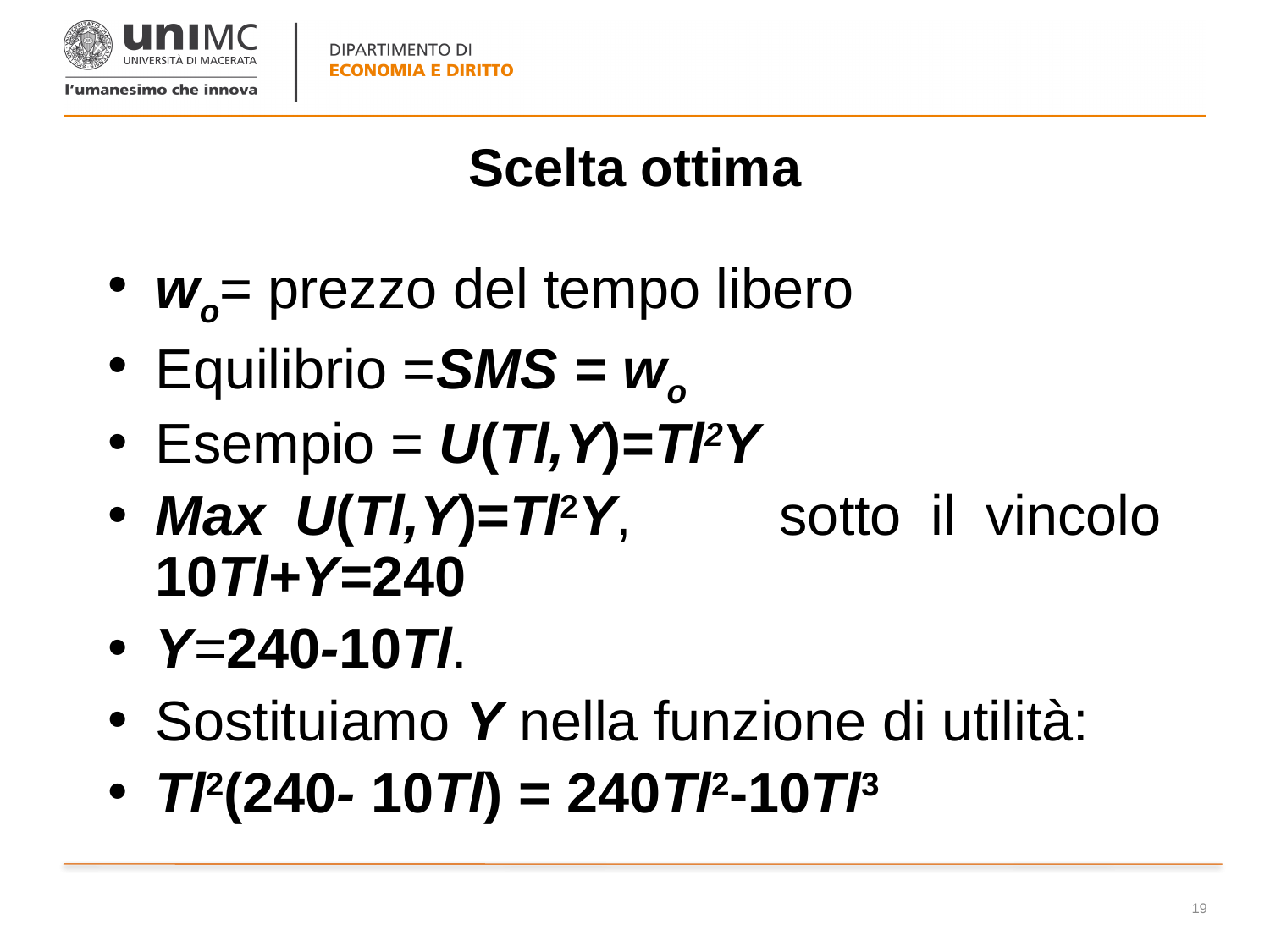

# Scelta ottima
wo= prezzo del tempo libero
Equilibrio =SMS = wo
Esempio = U(Tl,Y)=Tl2Y
Max U(Tl,Y)=Tl2Y,     sotto il vincolo 10Tl+Y=240
Y=240-10Tl.
Sostituiamo Y nella funzione di utilità:
Tl2(240- 10Tl) = 240Tl2-10Tl3
19